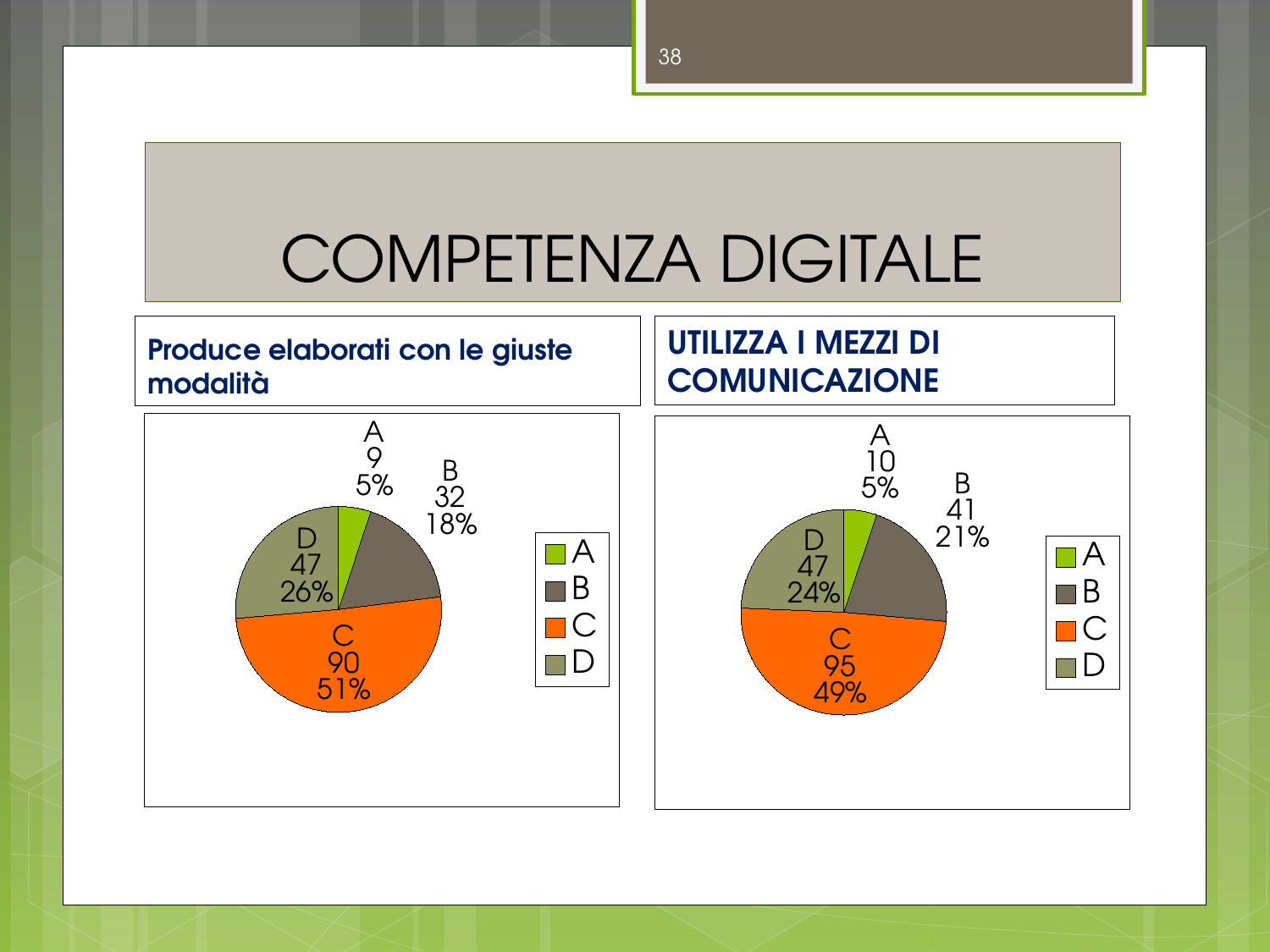

38
# COMPETENZA DIGITALE
Produce elaborati con le giuste modalità
UTILIZZA I MEZZI DI COMUNICAZIONE

### Chart

| Category | Vendite |
|---|---|
| A | 9.0 |
| B | 32.0 |
| C | 90.0 |
| D | 47.0 |

### Chart

| Category | Vendite |
|---|---|
| A | 10.0 |
| B | 41.0 |
| C | 95.0 |
| D | 47.0 |